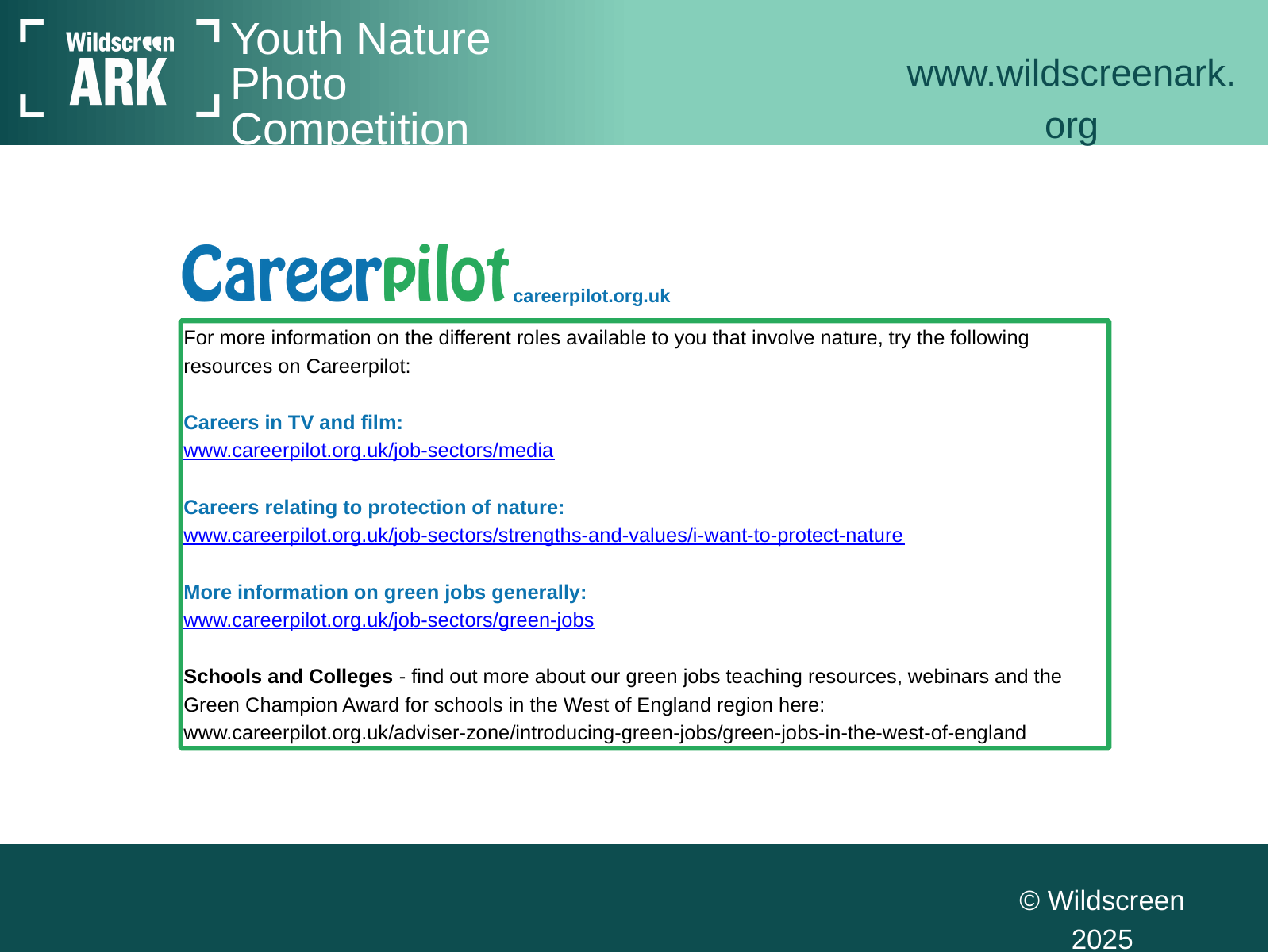

www.wildscreenark.org

Youth Nature Photo Competition

 careerpilot.org.uk

For more information on the different roles available to you that involve nature, try the following resources on Careerpilot:

Careers in TV and film:
www.careerpilot.org.uk/job-sectors/media

Careers relating to protection of nature:
www.careerpilot.org.uk/job-sectors/strengths-and-values/i-want-to-protect-nature

More information on green jobs generally:
www.careerpilot.org.uk/job-sectors/green-jobs

Schools and Colleges - find out more about our green jobs teaching resources, webinars and the Green Champion Award for schools in the West of England region here: www.careerpilot.org.uk/adviser-zone/introducing-green-jobs/green-jobs-in-the-west-of-england

© Wildscreen 2025